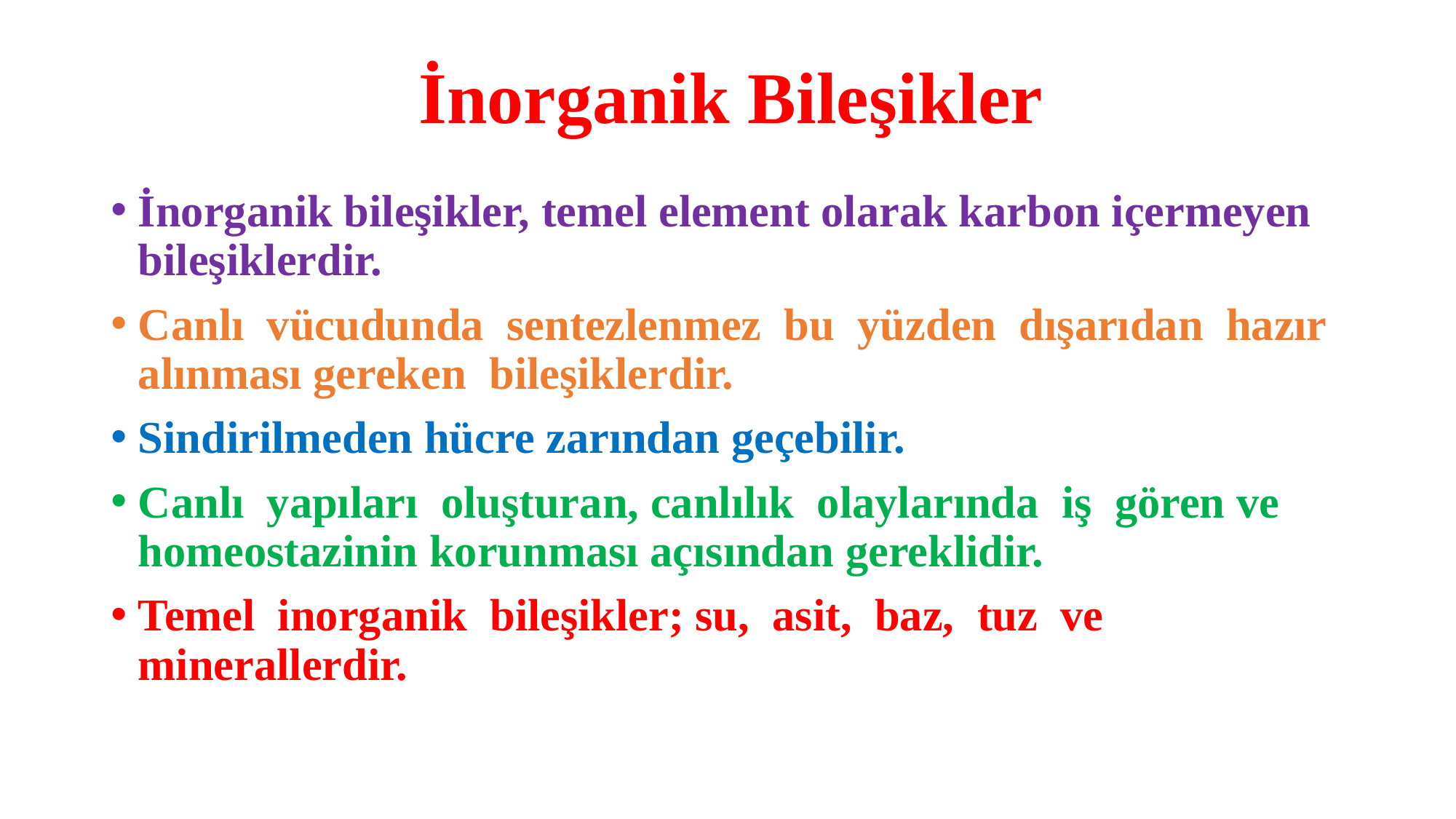

# İnorganik Bileşikler
İnorganik bileşikler, temel element olarak karbon içermeyen bileşiklerdir.
Canlı  vücudunda  sentezlenmez  bu  yüzden  dışarıdan  hazır alınması gereken  bileşiklerdir.
Sindirilmeden hücre zarından geçebilir.
Canlı  yapıları  oluşturan, canlılık  olaylarında  iş  gören ve homeostazinin korunması açısından gereklidir.
Temel  inorganik  bileşikler; su,  asit,  baz,  tuz  ve  minerallerdir.